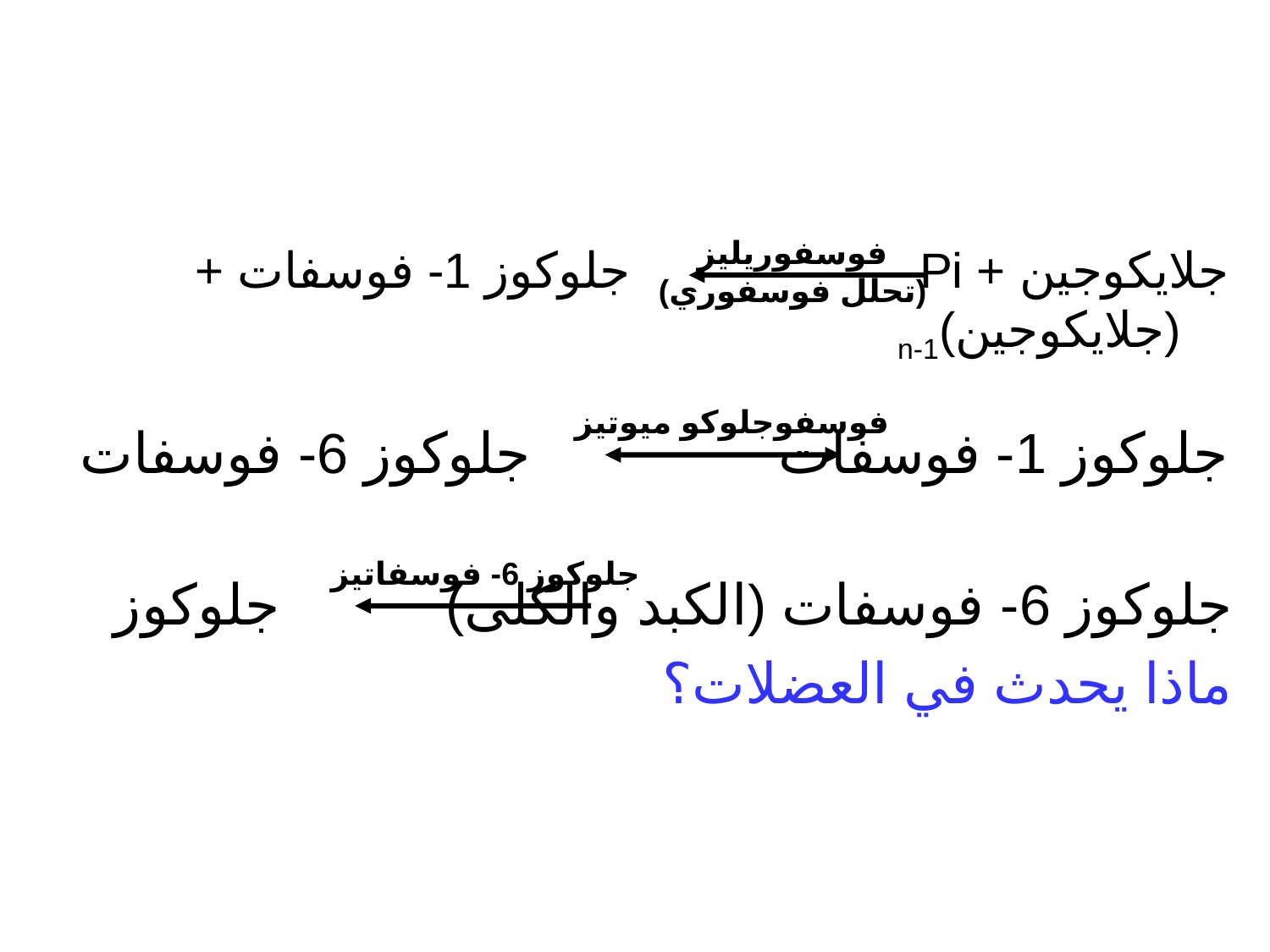

فوسفوريليز
(تحلل فوسفوري)
جلايكوجين + Pi                     جلوكوز 1- فوسفات + (جلايكوجين)n-1

فوسفوجلوكو ميوتيز
جلوكوز 1- فوسفات			 جلوكوز 6- فوسفات

جلوكوز 6- فوسفاتيز
جلوكوز 6- فوسفات (الكبد والكلى)			 جلوكوز
ماذا يحدث في العضلات؟